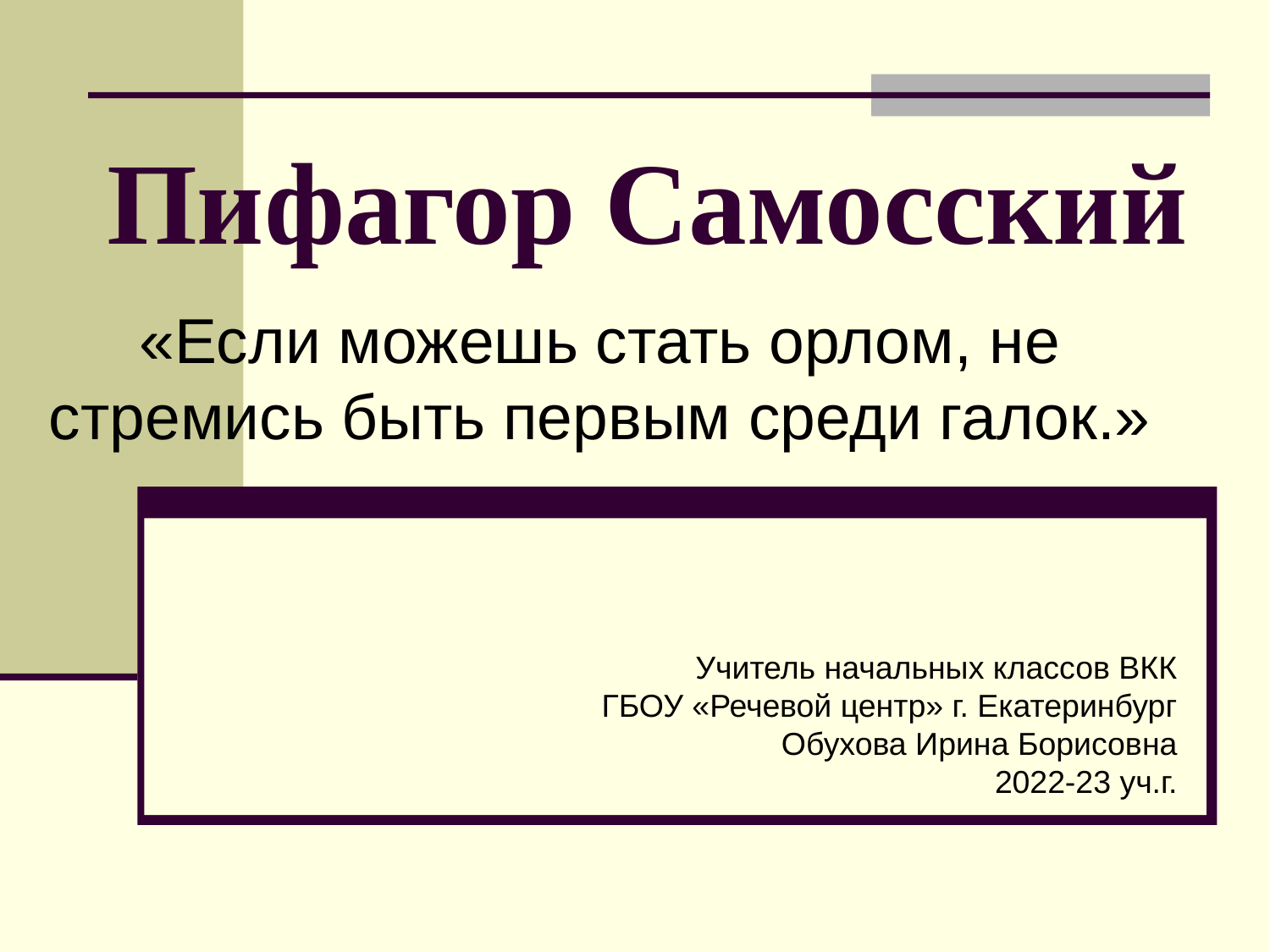

# Пифагор Самосский
«Если можешь стать орлом, не стремись быть первым среди галок.»
Учитель начальных классов ВКК
ГБОУ «Речевой центр» г. Екатеринбург
                Обухова Ирина Борисовна
2022-23 уч.г.